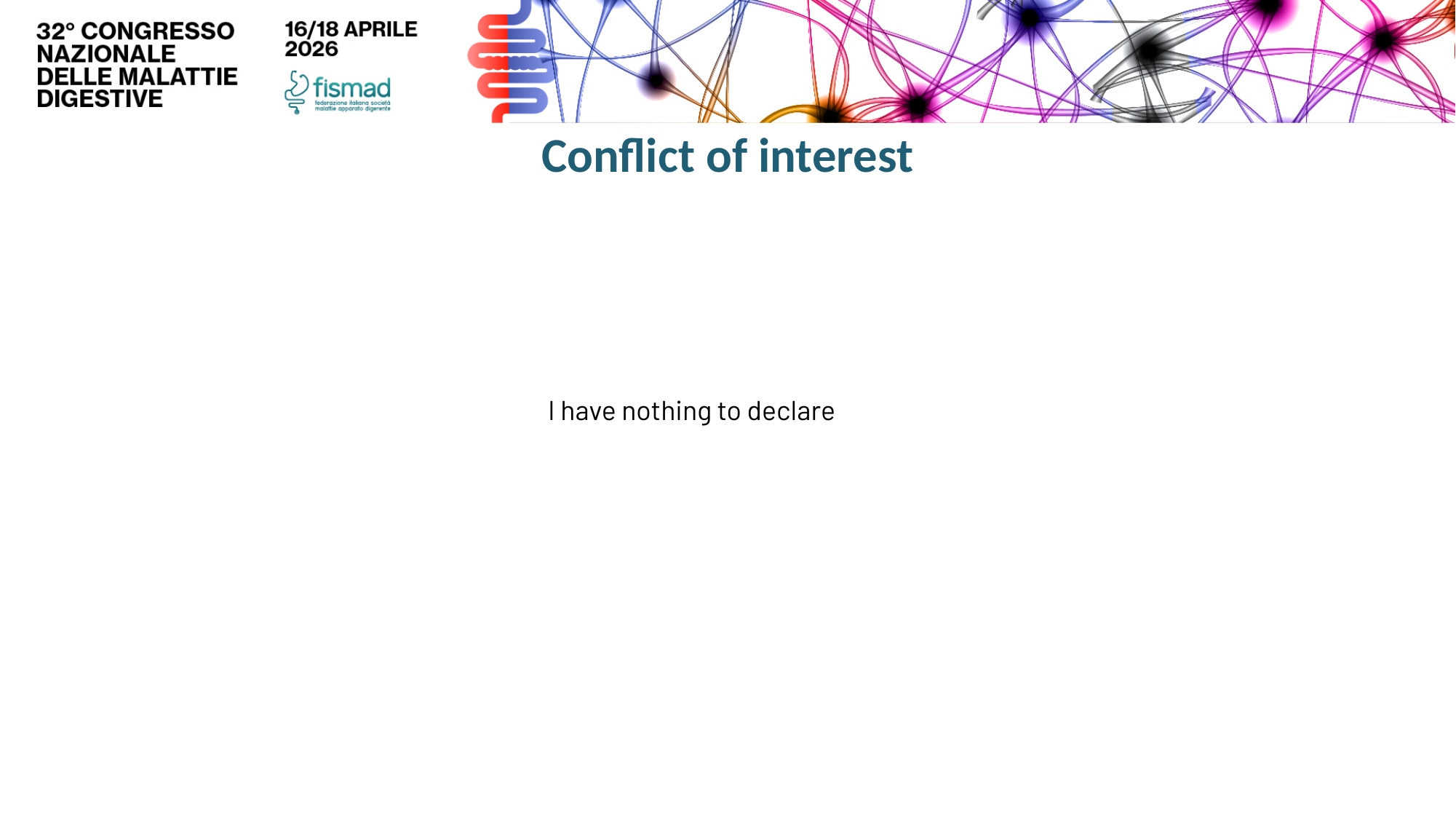

Conflict of interest
I have nothing to declare